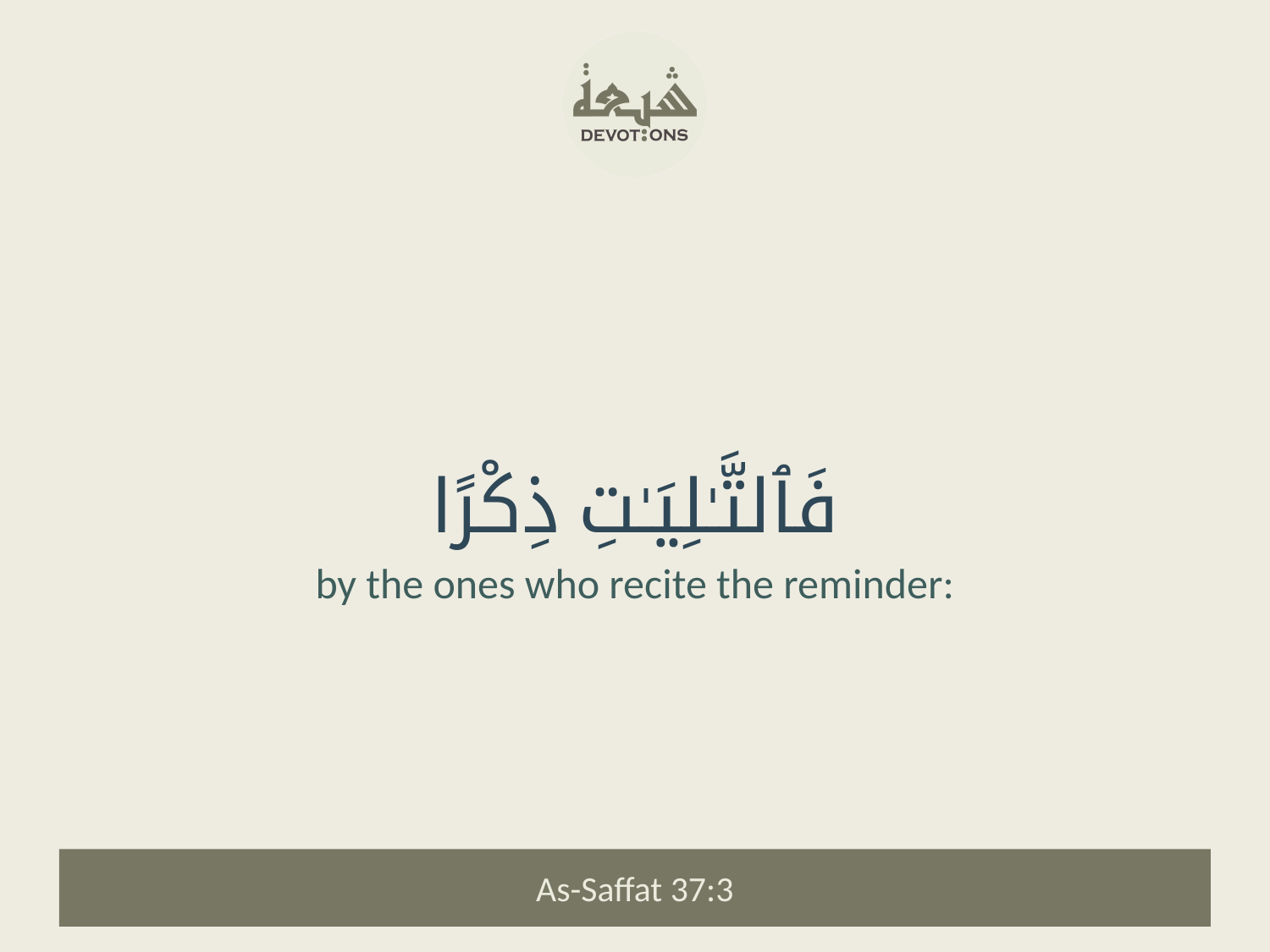

فَٱلتَّـٰلِيَـٰتِ ذِكْرًا
by the ones who recite the reminder:
As-Saffat 37:3